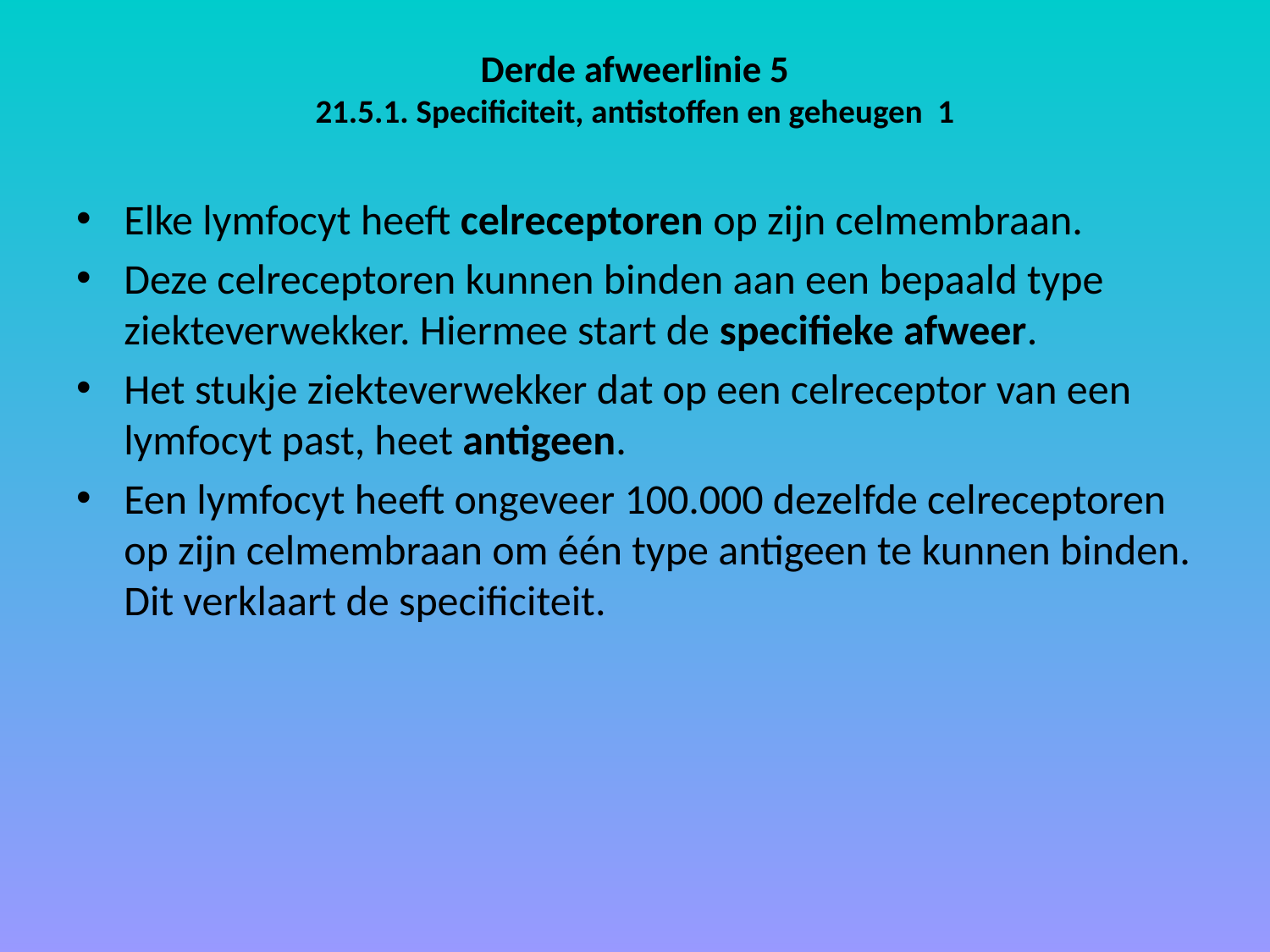

# Derde afweerlinie 5 21.5.1. Specificiteit, antistoffen en geheugen  1
Elke lymfocyt heeft celreceptoren op zijn celmembraan.
Deze celreceptoren kunnen binden aan een bepaald type ziekteverwekker. Hiermee start de specifieke afweer.
Het stukje ziekteverwekker dat op een celreceptor van een lymfocyt past, heet antigeen.
Een lymfocyt heeft ongeveer 100.000 dezelfde celreceptoren op zijn celmembraan om één type antigeen te kunnen binden. Dit verklaart de specificiteit.